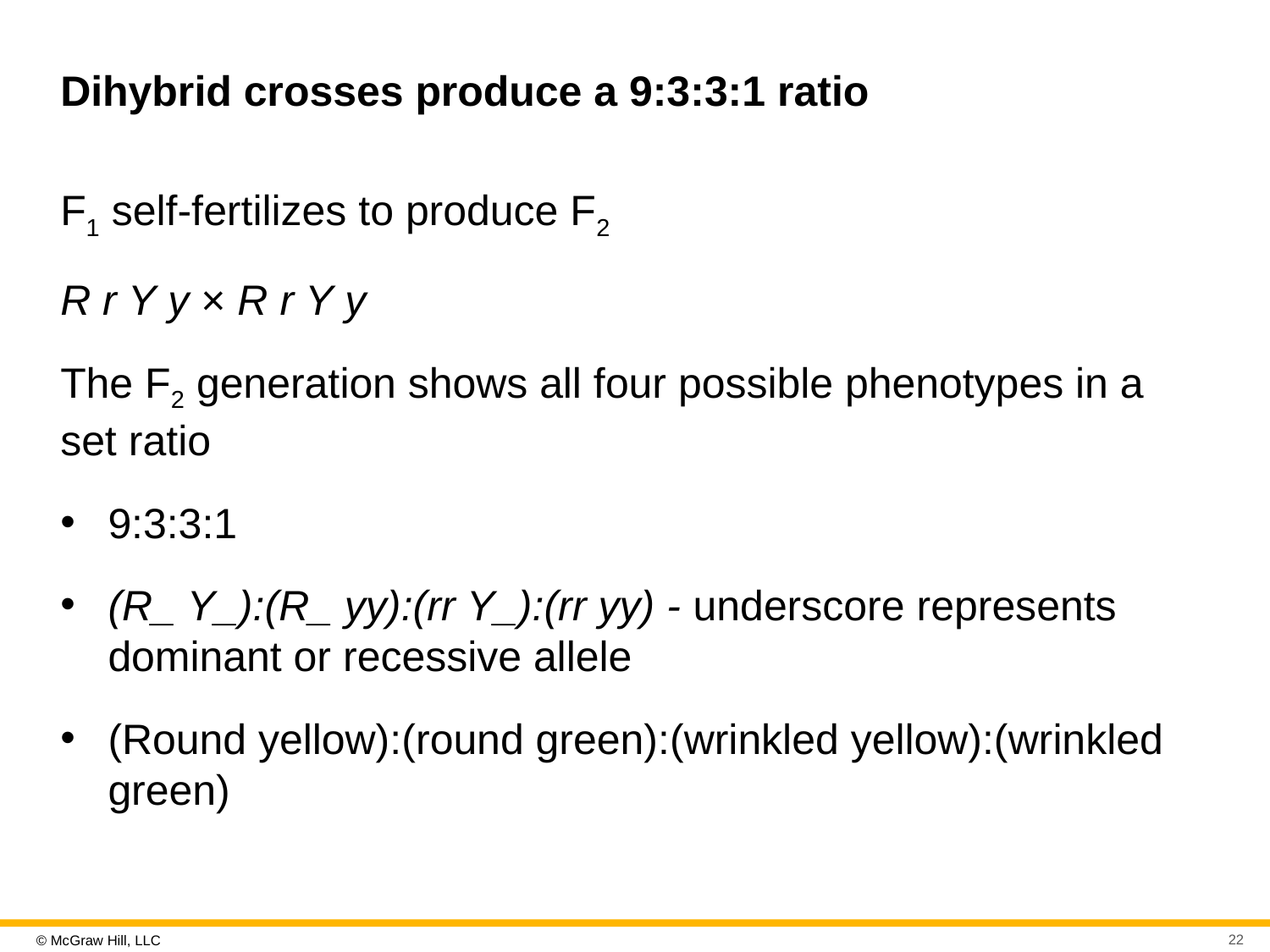

# Dihybrid crosses produce a 9:3:3:1 ratio
F1 self-fertilizes to produce F2
R r Y y × R r Y y
The F2 generation shows all four possible phenotypes in a set ratio
9:3:3:1
(R_ Y_):(R_ yy):(rr Y_):(rr yy) - underscore represents dominant or recessive allele
(Round yellow):(round green):(wrinkled yellow):(wrinkled green)
22